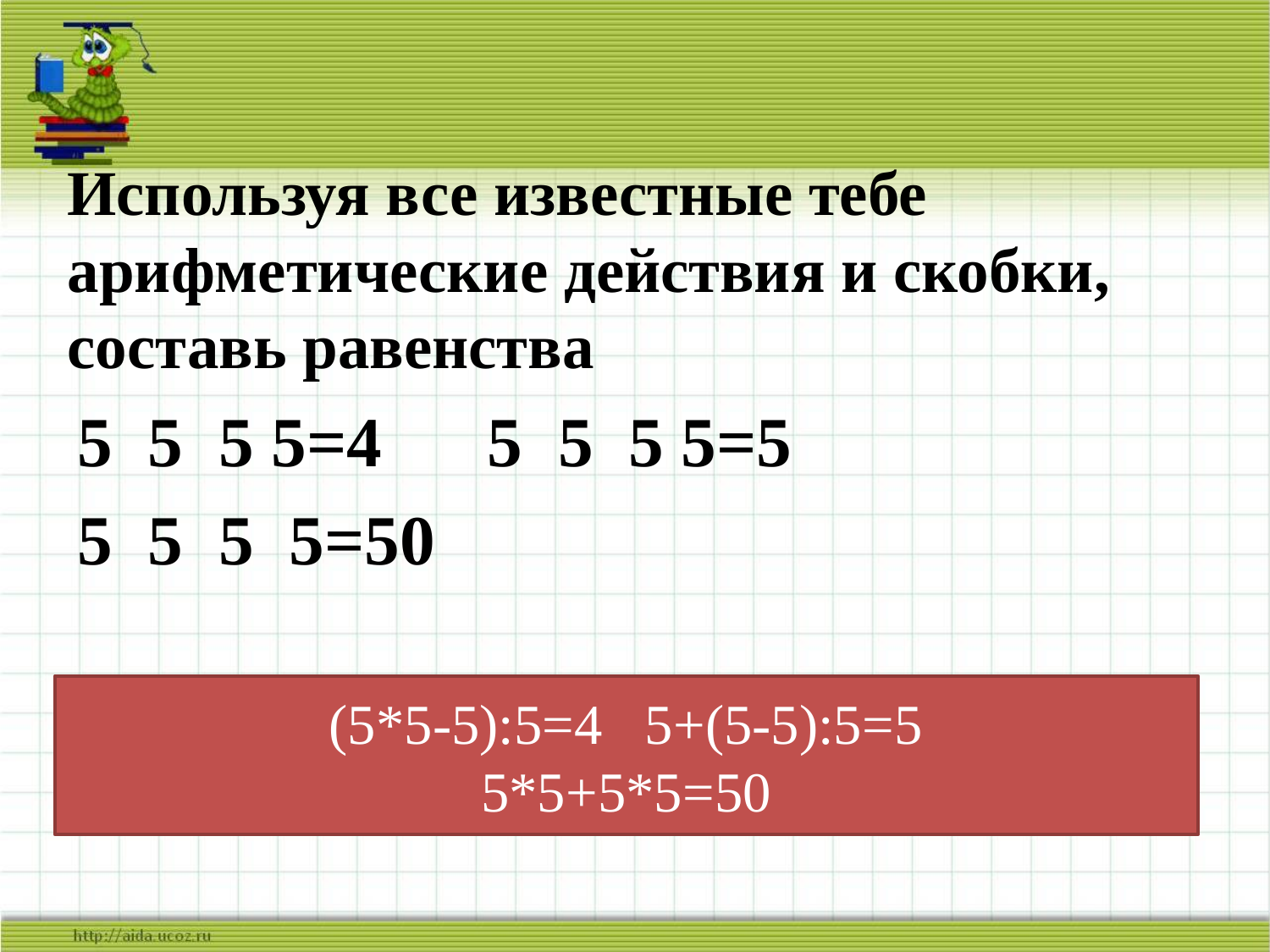

Используя все известные тебе арифметические действия и скобки, составь равенства
5  5  5 5=4      5  5  5 5=5
5  5  5  5=50
# (5*5-5):5=4   5+(5-5):5=5 5*5+5*5=50